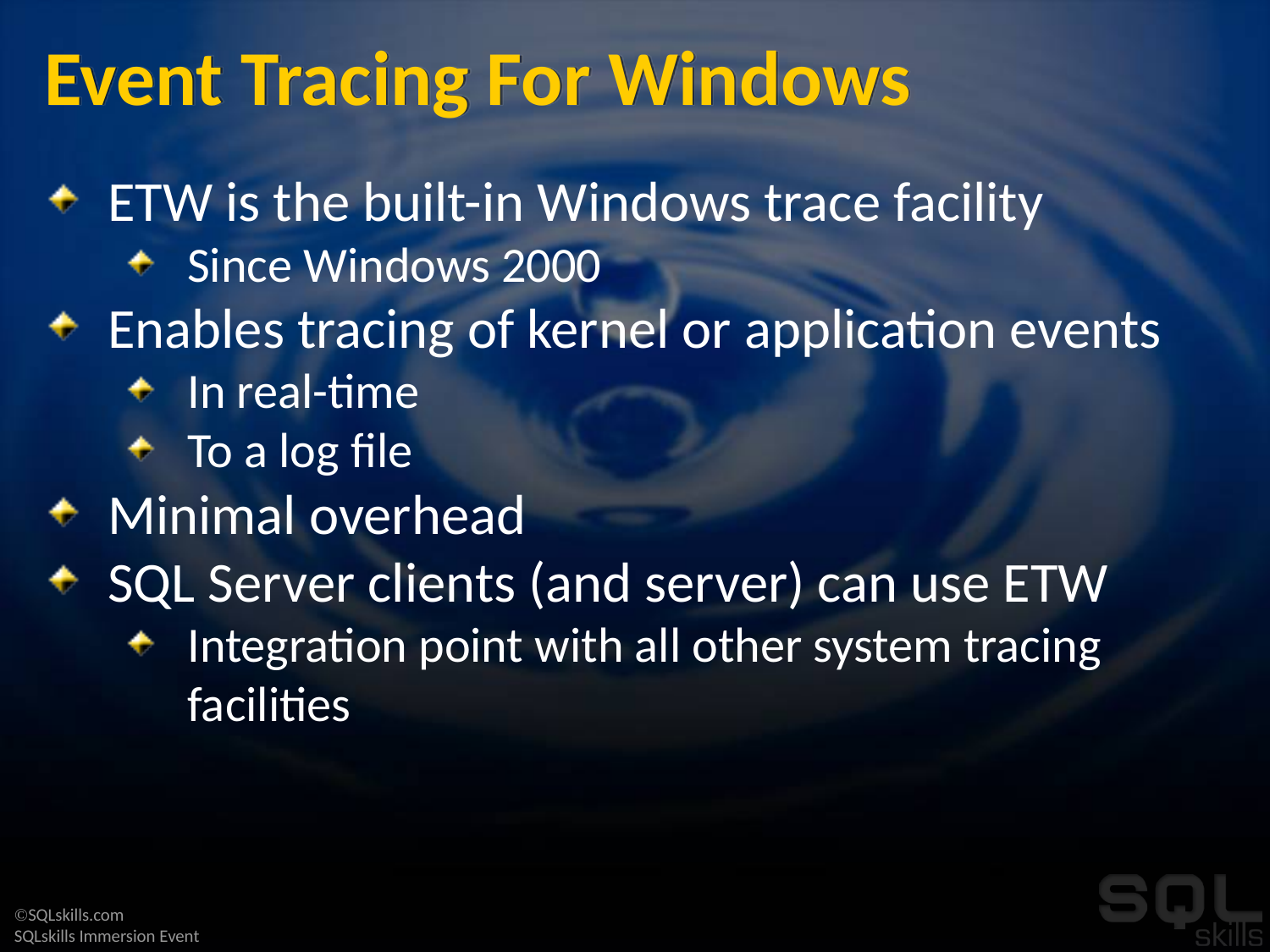

# Event Tracing For Windows
ETW is the built-in Windows trace facility
Since Windows 2000
Enables tracing of kernel or application events
In real-time
To a log file
Minimal overhead
SQL Server clients (and server) can use ETW
Integration point with all other system tracing facilities